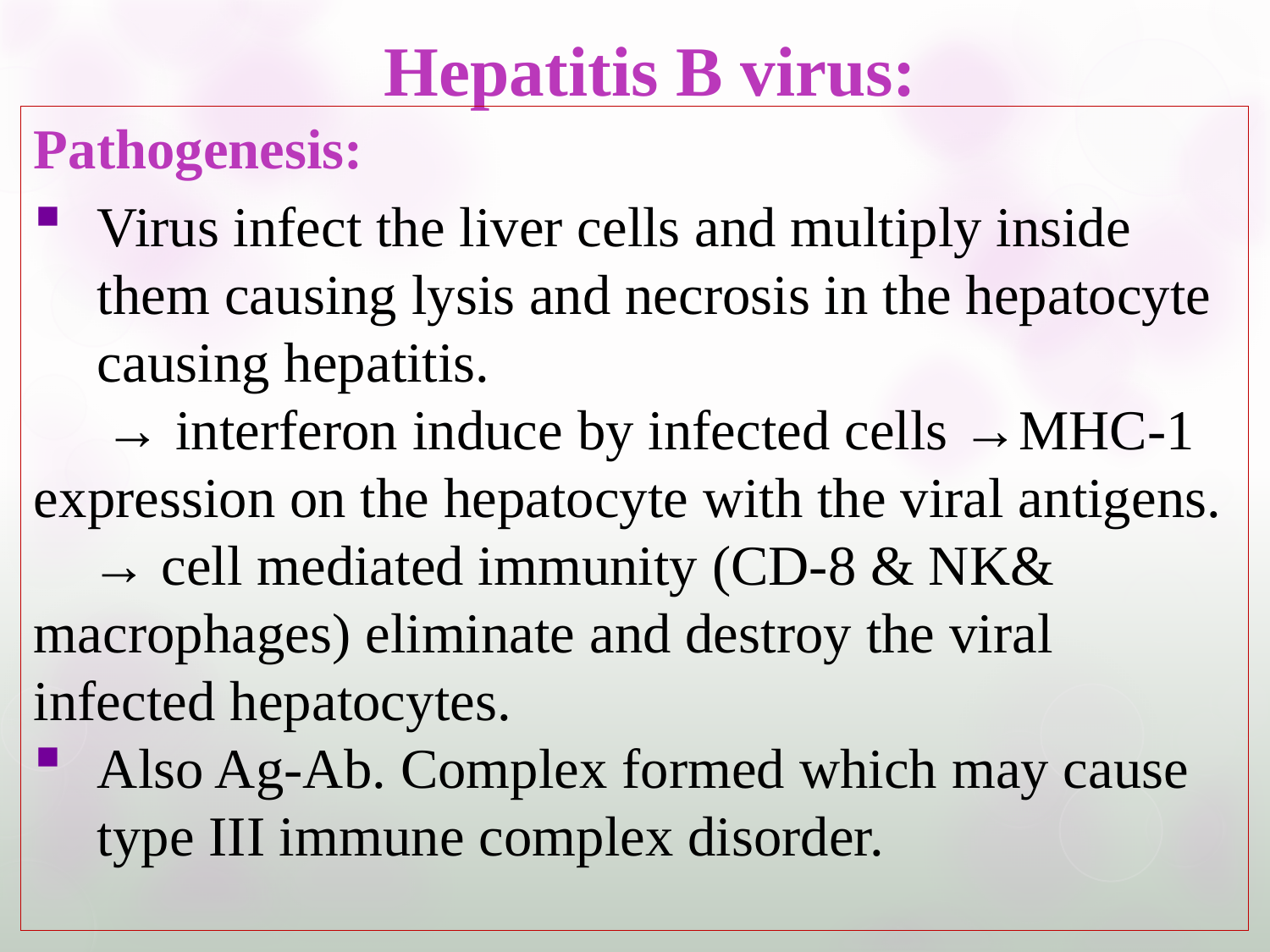

# Hepatitis B virus:
Pathogenesis:
Virus infect the liver cells and multiply inside them causing lysis and necrosis in the hepatocyte causing hepatitis.
     → interferon induce by infected cells →MHC-1   expression on the hepatocyte with the viral antigens.
    → cell mediated immunity (CD-8 & NK& macrophages) eliminate and destroy the viral infected hepatocytes.
Also Ag-Ab. Complex formed which may cause type III immune complex disorder.